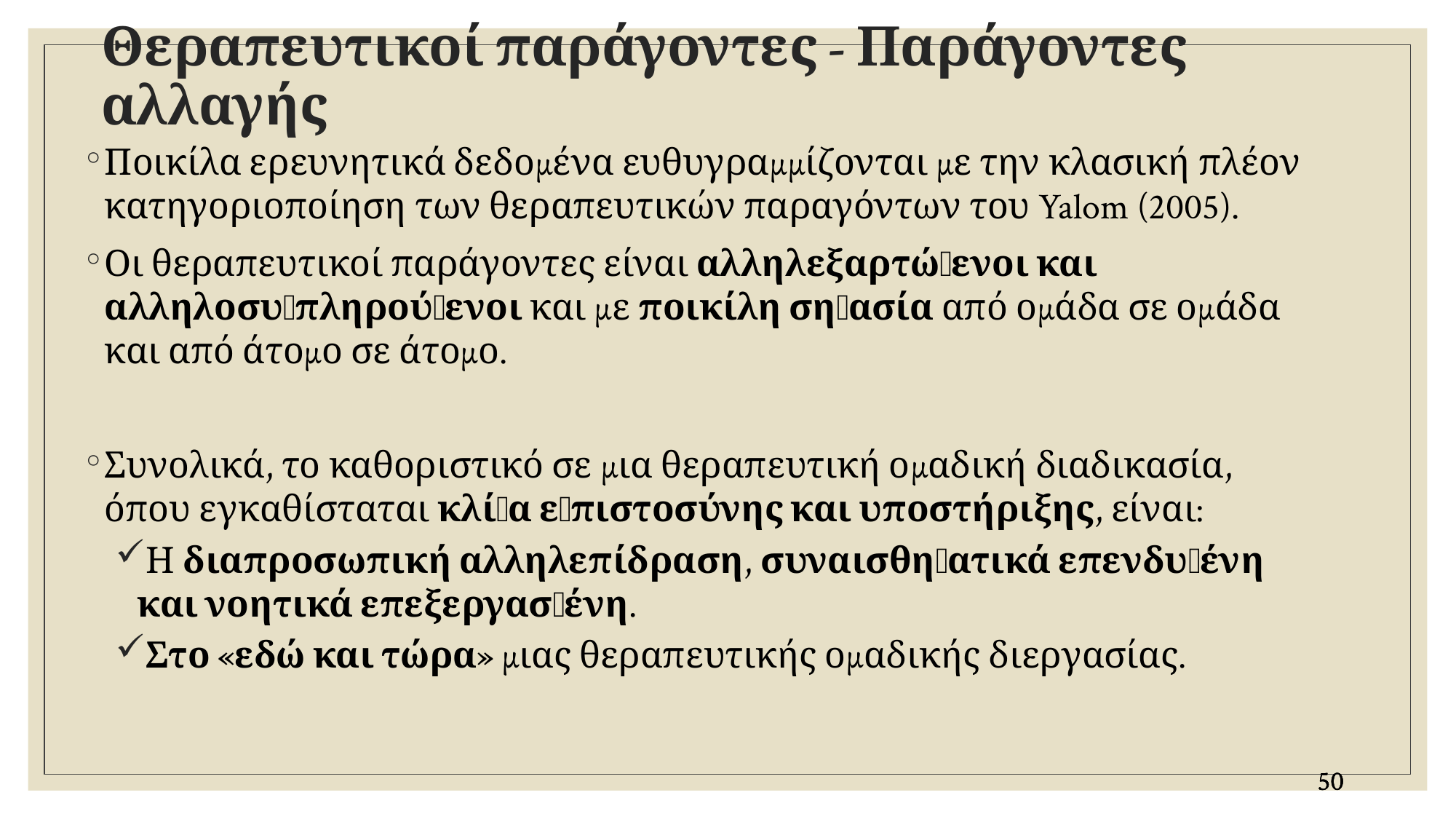

# Θεραπευτικοί παράγοντες - Παράγοντες αλλαγής
Ποικίλα ερευνητικά δεδομένα ευθυγραμμίζονται με την κλασική πλέον κατηγοριοποίηση των θεραπευτικών παραγόντων του Yalom (2005).
Οι θεραπευτικοί παράγοντες είναι αλληλεξαρτώμενοι και αλληλοσυμπληρούμενοι και με ποικίλη σημασία από ομάδα σε ομάδα και από άτομο σε άτομο.

Συνολικά, το καθοριστικό σε μια θεραπευτική ομαδική διαδικασία, όπου εγκαθίσταται κλίμα εμπιστοσύνης και υποστήριξης, είναι:
Η διαπροσωπική αλληλεπίδραση, συναισθηματικά επενδυμένη και νοητικά επεξεργασμένη.
Στο «εδώ και τώρα» μιας θεραπευτικής ομαδικής διεργασίας.

50
50
50